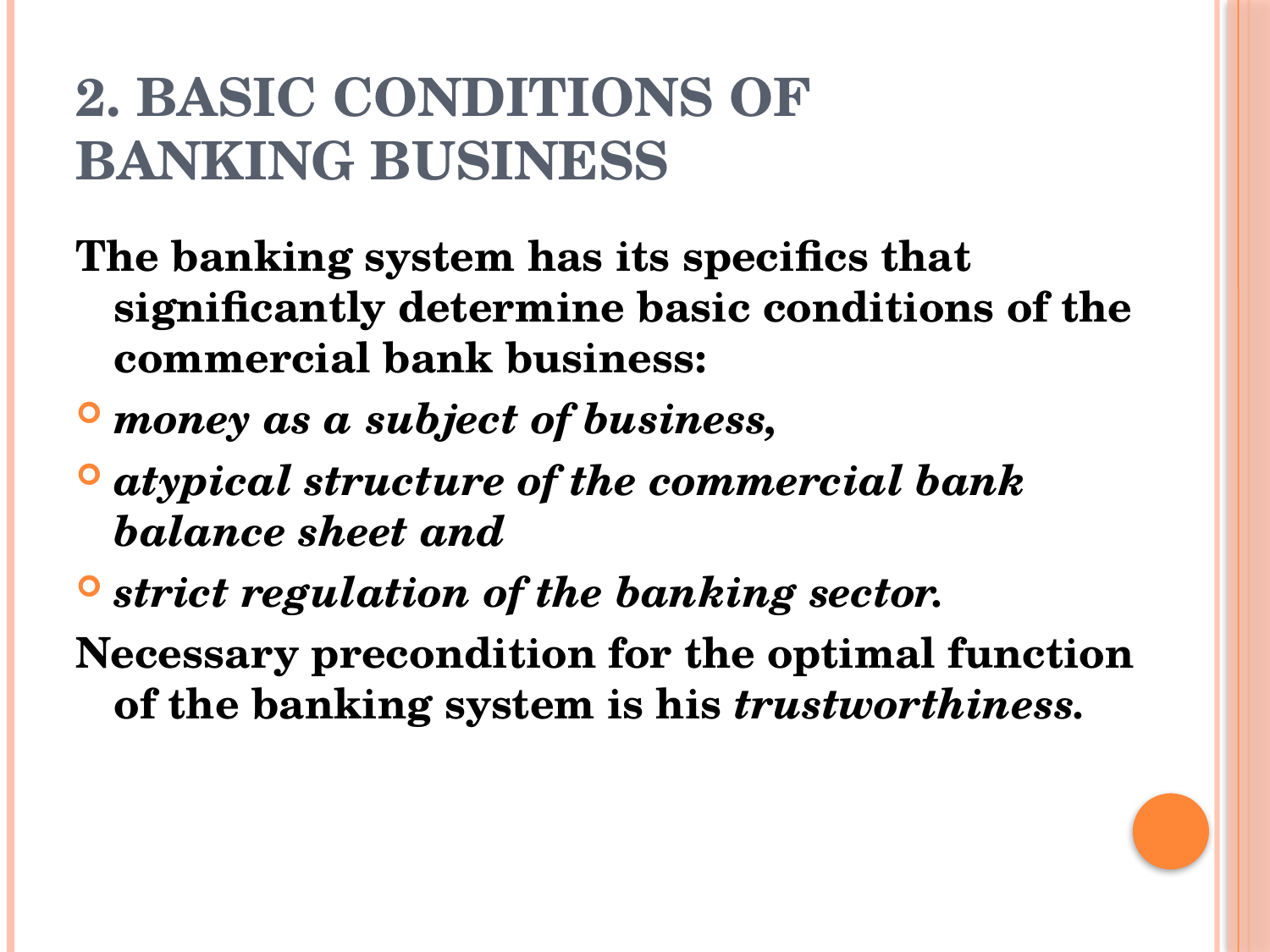

# 2. Basic conditions of banking business
The banking system has its specifics that significantly determine basic conditions of the commercial bank business:
money as a subject of business,
atypical structure of the commercial bank balance sheet and
strict regulation of the banking sector.
Necessary precondition for the optimal function of the banking system is his trustworthiness.